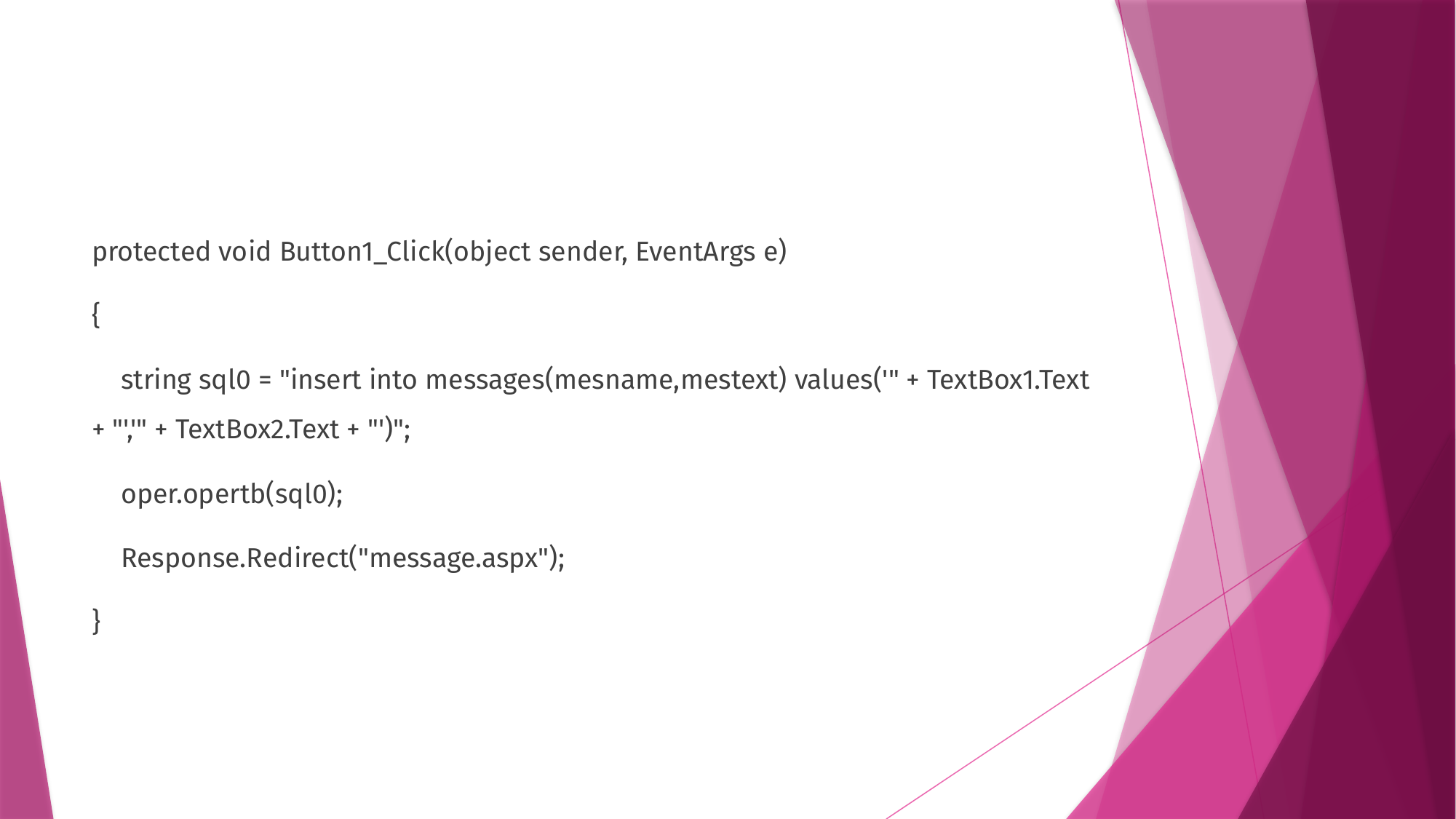

#
protected void Button1_Click(object sender, EventArgs e)
{
    string sql0 = "insert into messages(mesname,mestext) values('" + TextBox1.Text + "','" + TextBox2.Text + "')";
    oper.opertb(sql0);
    Response.Redirect("message.aspx");
}